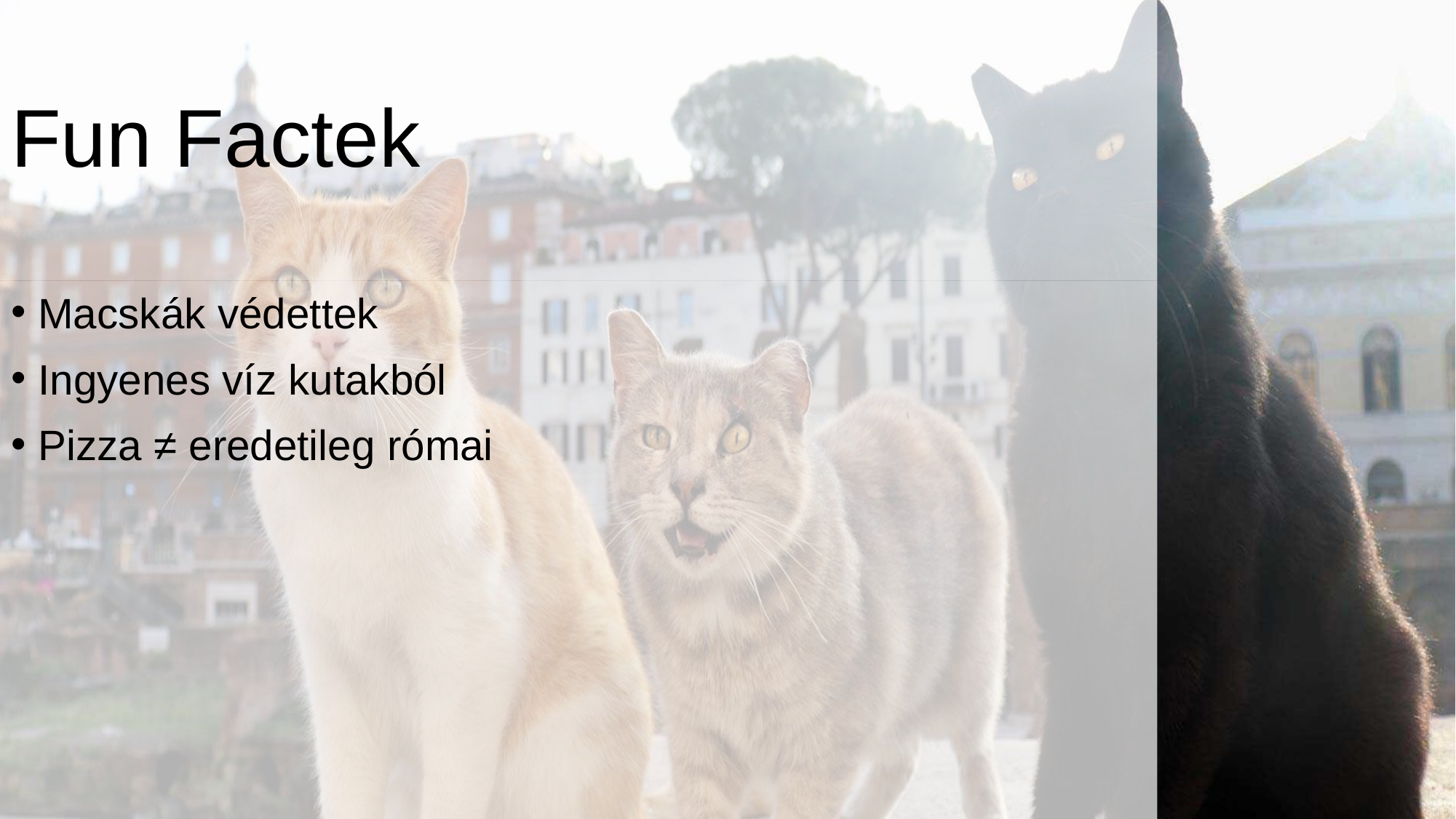

# Fun Factek

Macskák védettek
Ingyenes víz kutakból
Pizza ≠ eredetileg római